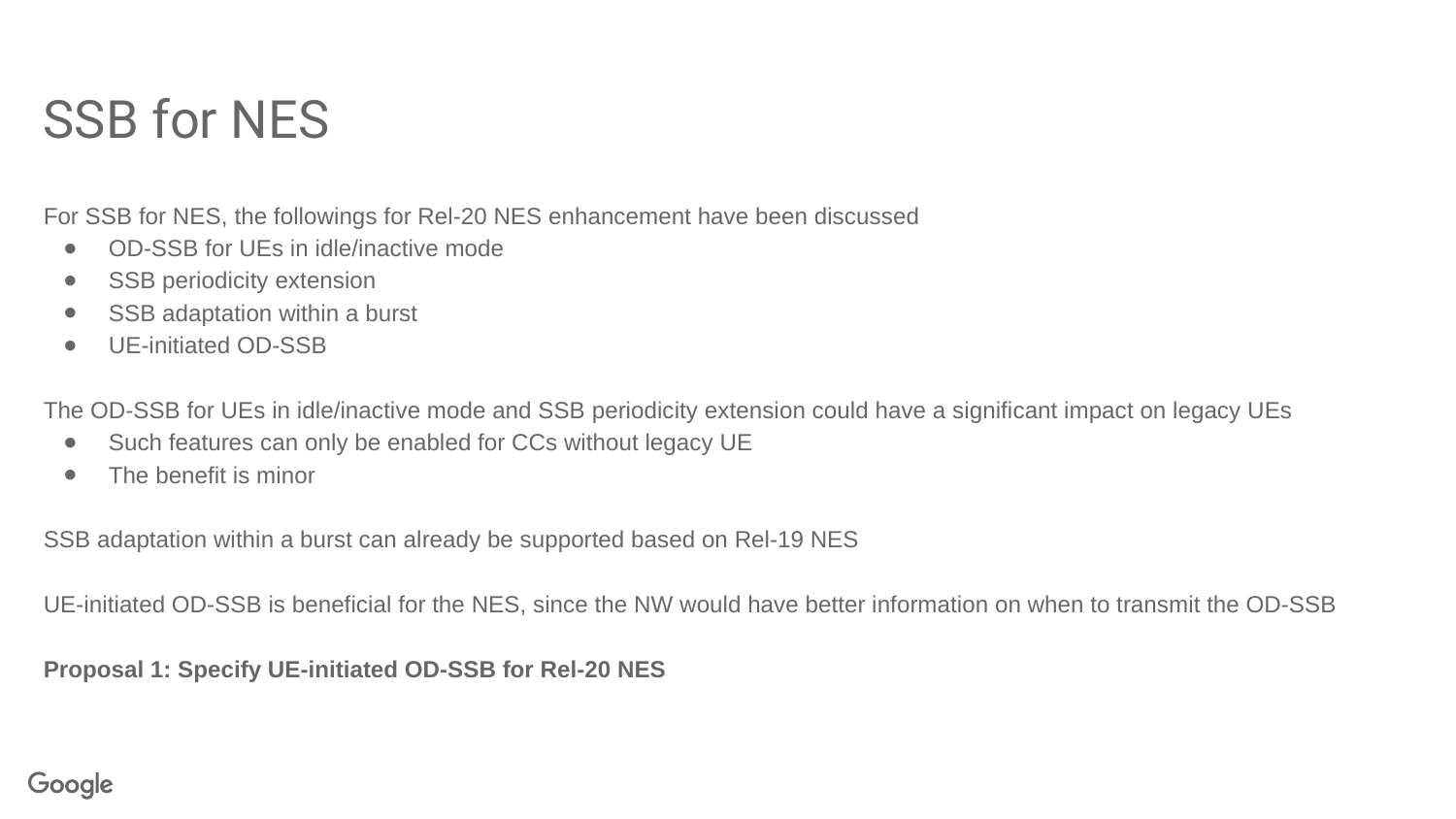

# SSB for NES
For SSB for NES, the followings for Rel-20 NES enhancement have been discussed
OD-SSB for UEs in idle/inactive mode
SSB periodicity extension
SSB adaptation within a burst
UE-initiated OD-SSB

The OD-SSB for UEs in idle/inactive mode and SSB periodicity extension could have a significant impact on legacy UEs
Such features can only be enabled for CCs without legacy UE
The benefit is minor

SSB adaptation within a burst can already be supported based on Rel-19 NES

UE-initiated OD-SSB is beneficial for the NES, since the NW would have better information on when to transmit the OD-SSB

Proposal 1: Specify UE-initiated OD-SSB for Rel-20 NES